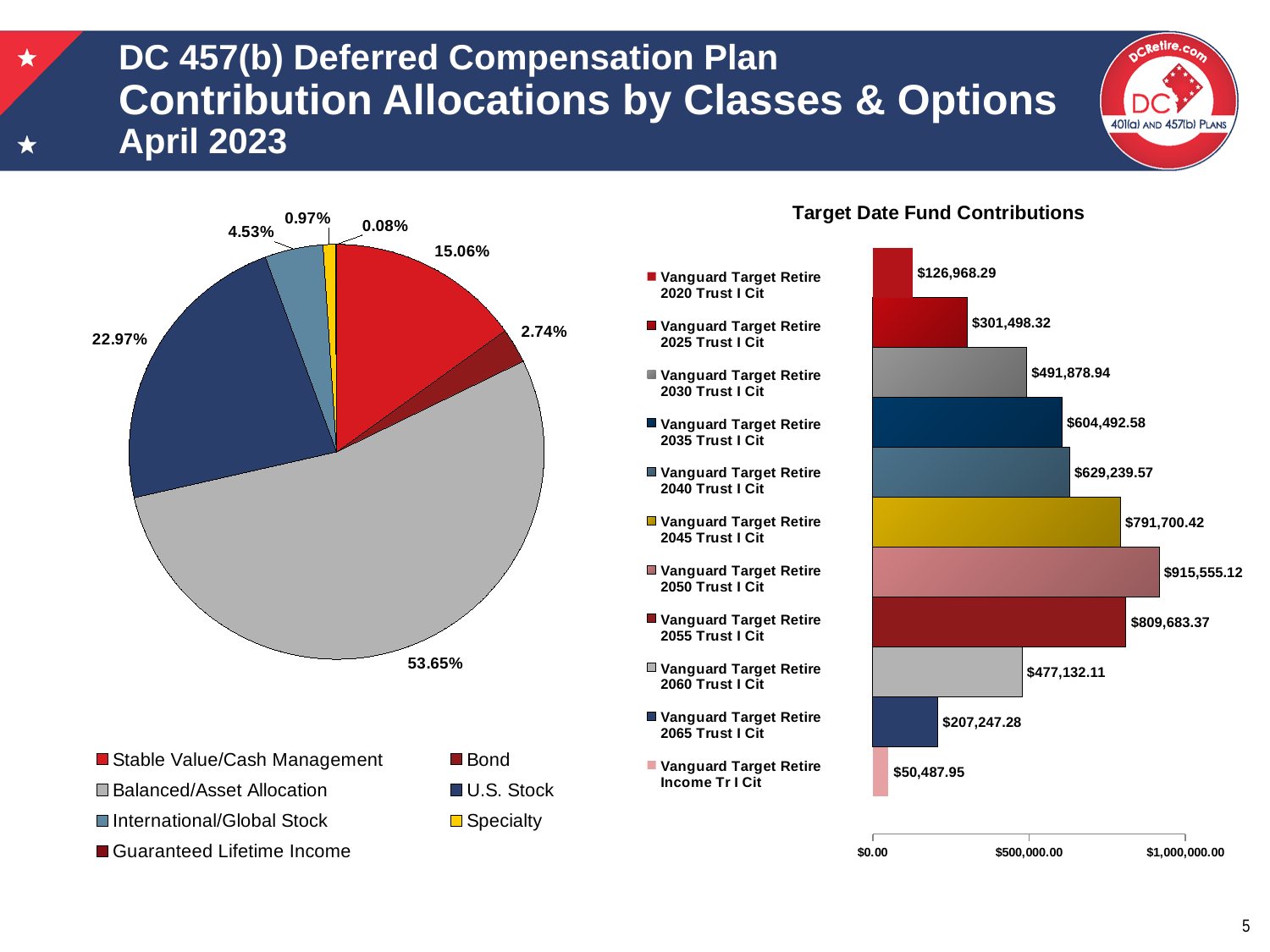

# DC 457(b) Deferred Compensation Plan Contribution Allocations by Classes & Options April 2023

### Chart

| Category | Asset Allocation |
|---|---|
| Stable Value/Cash Management | 1518833.42 |
| Bond | 276372.86 |
| Balanced/Asset Allocation | 5410650.090000001 |
| U.S. Stock | 2316395.67 |
| International/Global Stock | 456464.89 |
| Specialty | 98190.12 |
| Guaranteed Lifetime Income | 7917.34 |

### Chart: Target Date Fund Contributions

| Category | Vanguard Target Retire Income Tr I Cit | Vanguard Target Retire 2065 Trust I Cit | Vanguard Target Retire 2060 Trust I Cit | Vanguard Target Retire 2055 Trust I Cit | Vanguard Target Retire 2050 Trust I Cit | Vanguard Target Retire 2045 Trust I Cit | Vanguard Target Retire 2040 Trust I Cit | Vanguard Target Retire 2035 Trust I Cit | Vanguard Target Retire 2030 Trust I Cit | Vanguard Target Retire 2025 Trust I Cit | Vanguard Target Retire 2020 Trust I Cit |
|---|---|---|---|---|---|---|---|---|---|---|---|

### Chart

| Category |
|---|